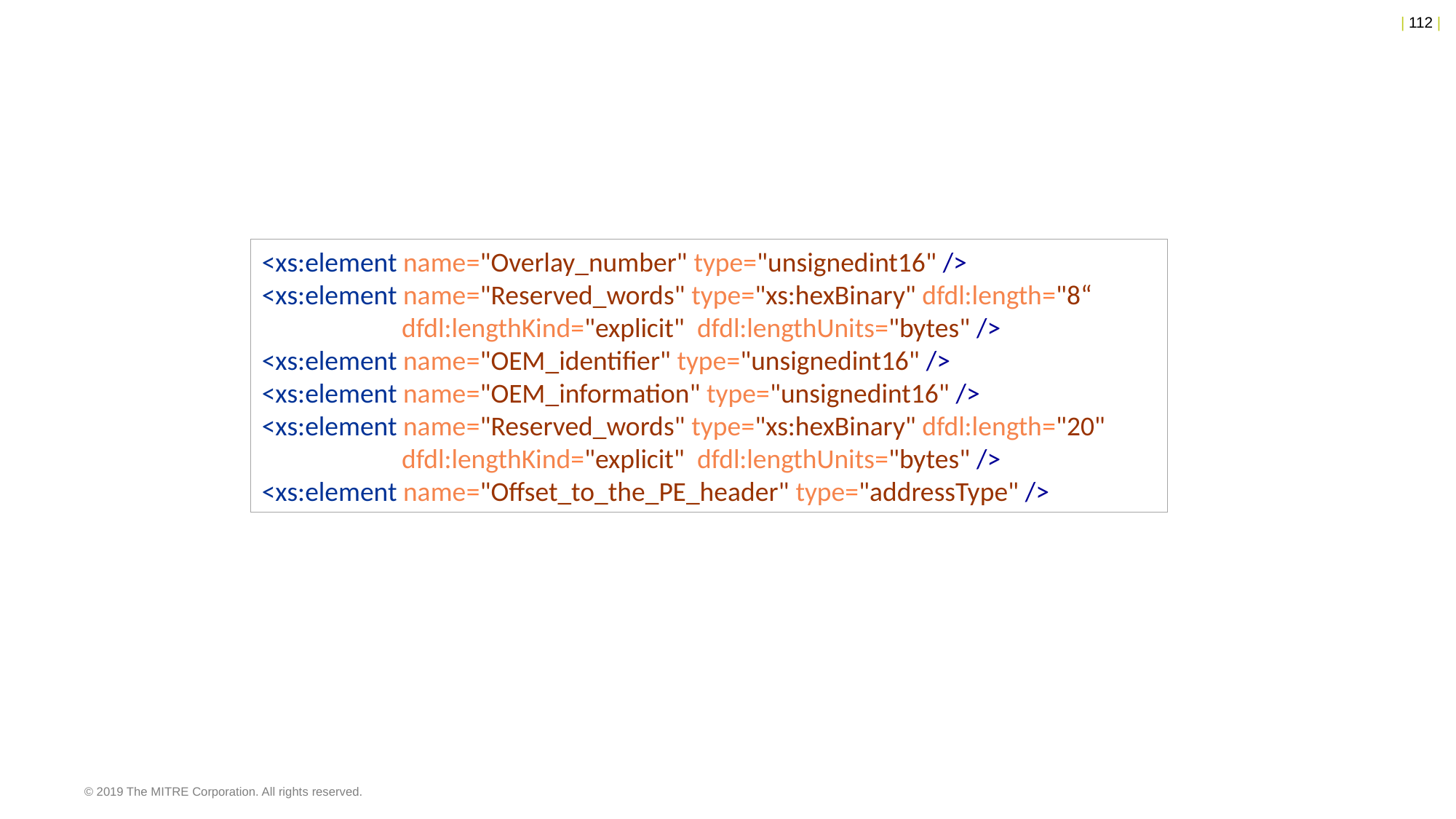

<xs:element name="Overlay_number" type="unsignedint16" />
<xs:element name="Reserved_words" type="xs:hexBinary" dfdl:length="8“
  	     dfdl:lengthKind="explicit"  dfdl:lengthUnits="bytes" />
<xs:element name="OEM_identifier" type="unsignedint16" />
<xs:element name="OEM_information" type="unsignedint16" />
<xs:element name="Reserved_words" type="xs:hexBinary" dfdl:length="20"
 	     dfdl:lengthKind="explicit"  dfdl:lengthUnits="bytes" />
<xs:element name="Offset_to_the_PE_header" type="addressType" />
© 2019 The MITRE Corporation. All rights reserved.